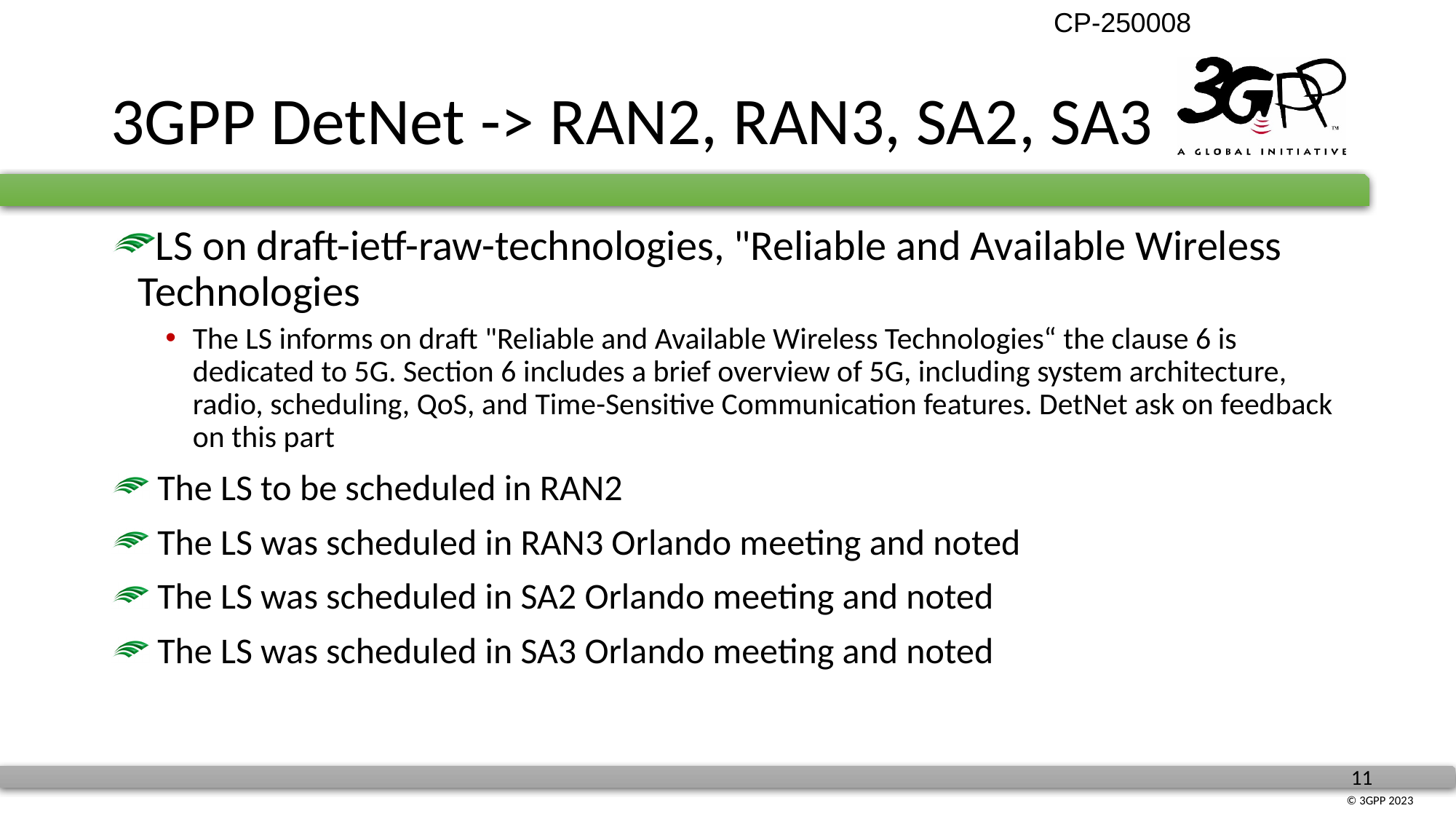

# 3GPP DetNet -> RAN2, RAN3, SA2, SA3
LS on draft-ietf-raw-technologies, "Reliable and Available Wireless Technologies
The LS informs on draft "Reliable and Available Wireless Technologies“ the clause 6 is dedicated to 5G. Section 6 includes a brief overview of 5G, including system architecture, radio, scheduling, QoS, and Time-Sensitive Communication features. DetNet ask on feedback on this part
 The LS to be scheduled in RAN2
 The LS was scheduled in RAN3 Orlando meeting and noted
 The LS was scheduled in SA2 Orlando meeting and noted
 The LS was scheduled in SA3 Orlando meeting and noted